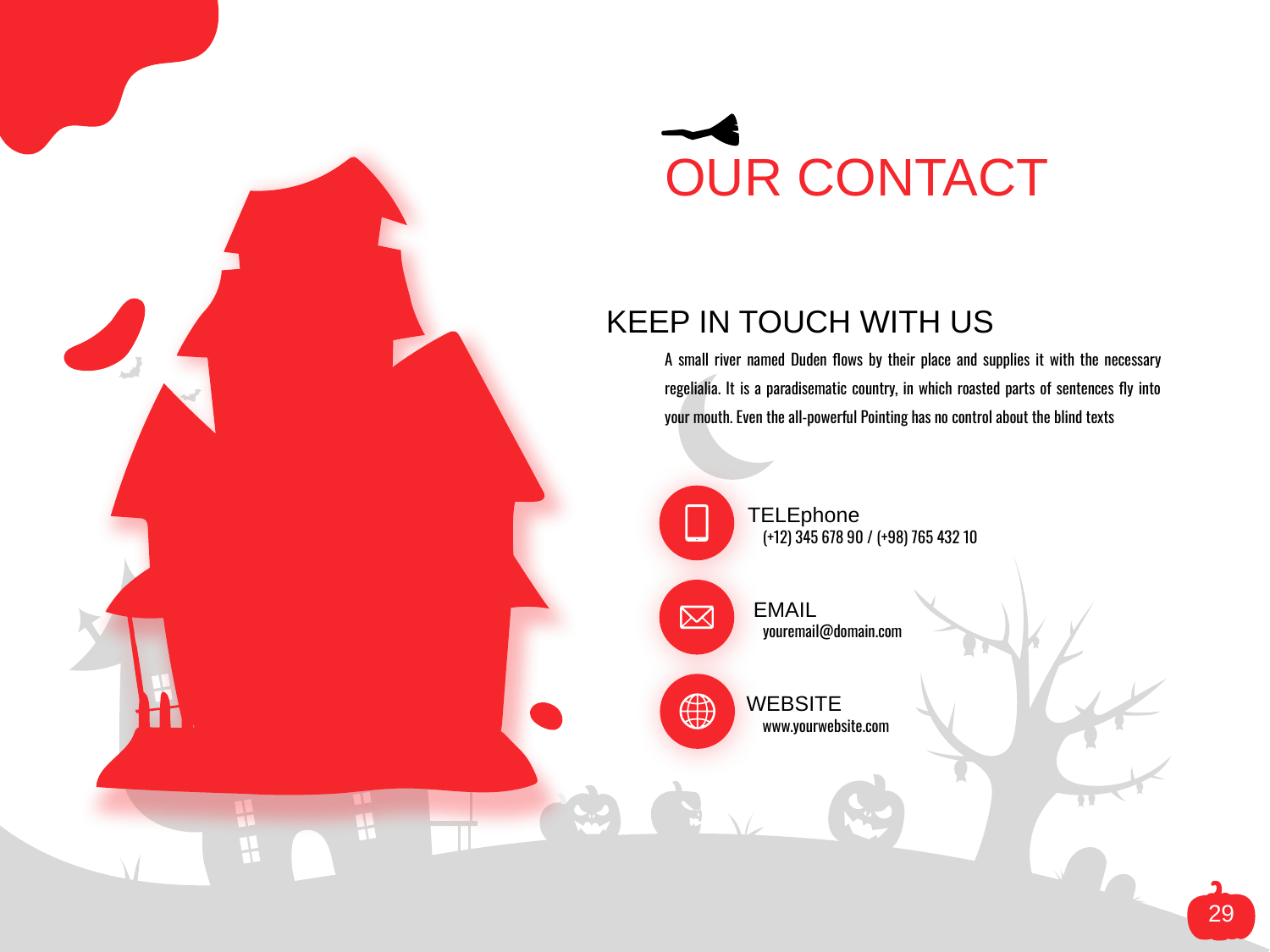

# OUR CONTACT

KEEP IN TOUCH WITH US

A small river named Duden flows by their place and supplies it with the necessary regelialia. It is a paradisematic country, in which roasted parts of sentences fly into your mouth. Even the all-powerful Pointing has no control about the blind texts

TELEphone

(+12) 345 678 90 / (+98) 765 432 10

EMAIL

youremail@domain.com

WEBSITE

www.yourwebsite.com